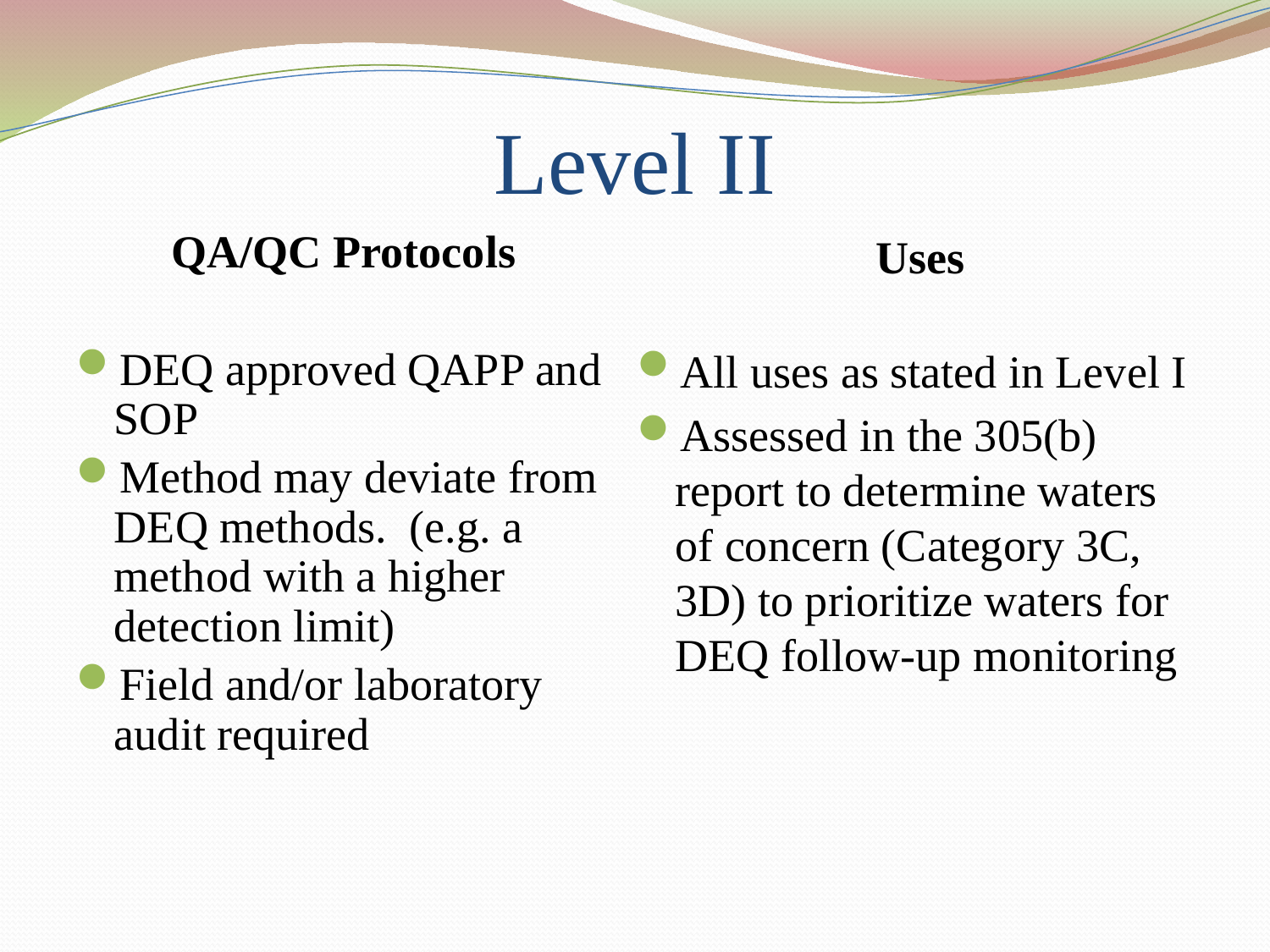

# Level II
QA/QC Protocols

DEQ approved QAPP and SOP
Method may deviate from DEQ methods.  (e.g. a method with a higher detection limit)
Field and/or laboratory audit required
Uses

All uses as stated in Level I
Assessed in the 305(b) report to determine waters of concern (Category 3C, 3D) to prioritize waters for DEQ follow-up monitoring